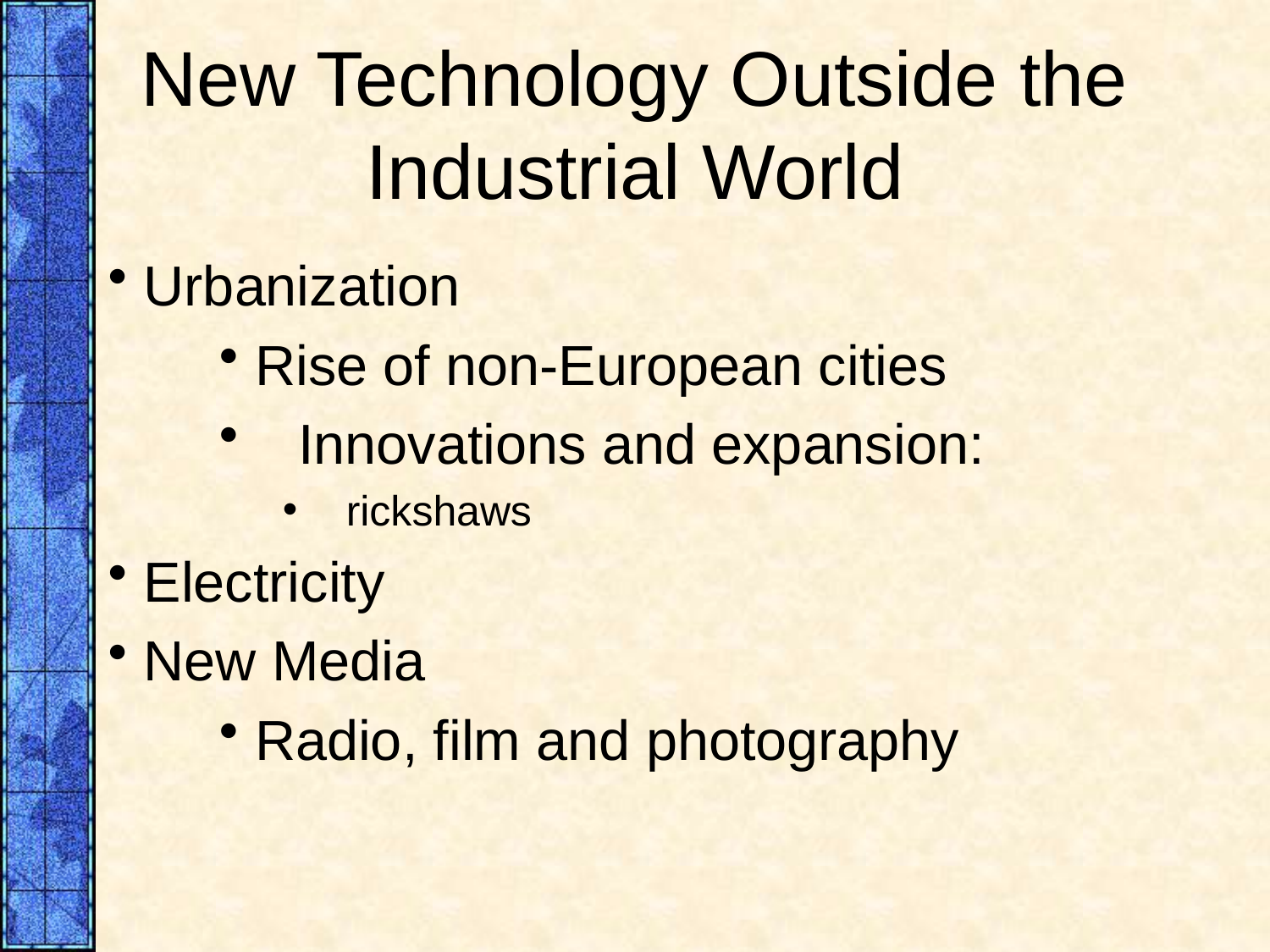

# New Technology Outside the Industrial World
 Urbanization
 Rise of non-European cities
 Innovations and expansion:
rickshaws
 Electricity
 New Media
 Radio, film and photography